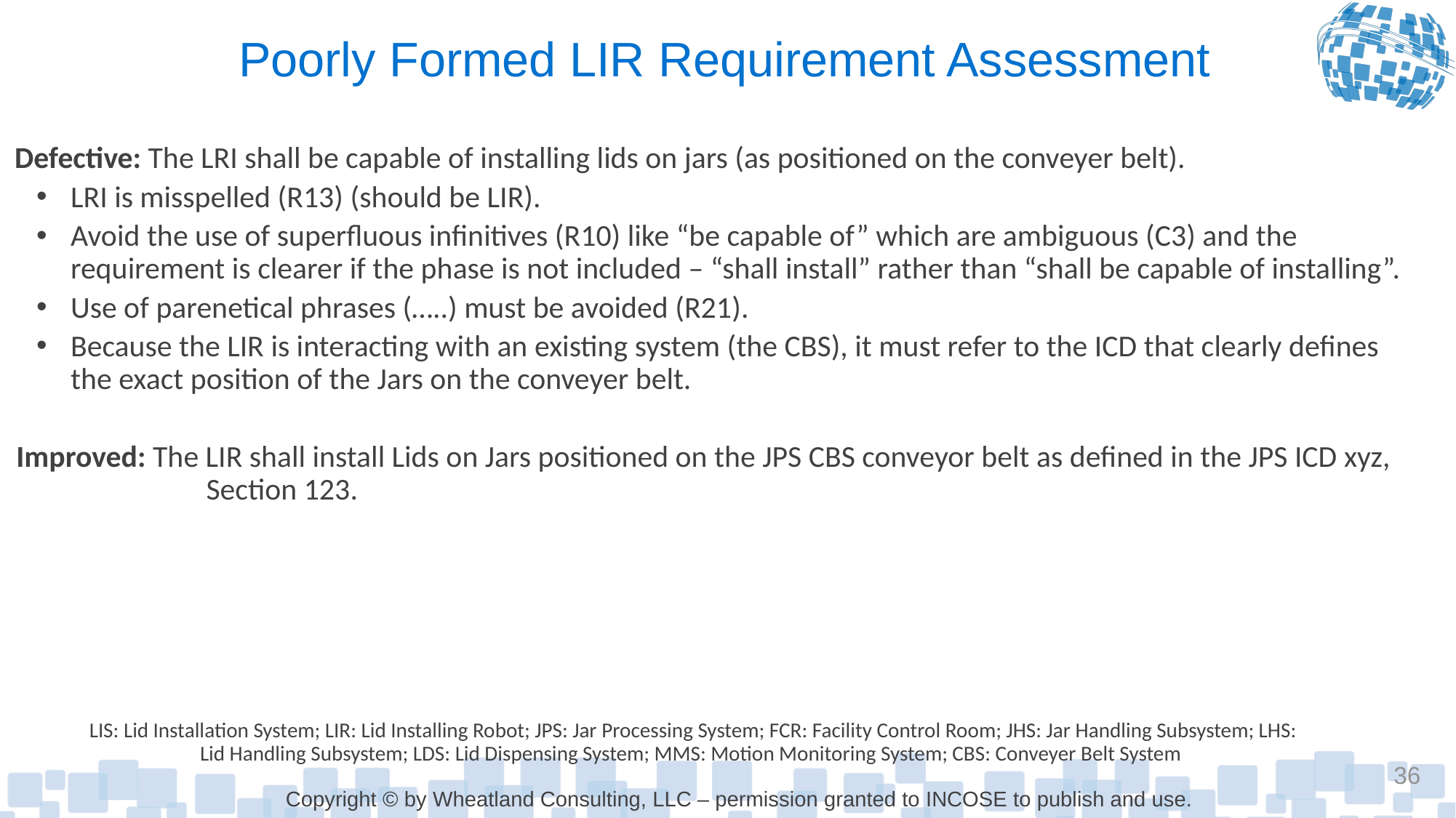

# Poorly Formed LIR Requirement Assessment
Defective: The LRI shall be capable of installing lids on jars (as positioned on the conveyer belt).
LRI is misspelled (R13) (should be LIR).
Avoid the use of superfluous infinitives (R10) like “be capable of” which are ambiguous (C3) and the requirement is clearer if the phase is not included – “shall install” rather than “shall be capable of installing”.
Use of parenetical phrases (…..) must be avoided (R21).
Because the LIR is interacting with an existing system (the CBS), it must refer to the ICD that clearly defines the exact position of the Jars on the conveyer belt.

Improved: The LIR shall install Lids on Jars positioned on the JPS CBS conveyor belt as defined in the JPS ICD xyz, Section 123.
LIS: Lid Installation System; LIR: Lid Installing Robot; JPS: Jar Processing System; FCR: Facility Control Room; JHS: Jar Handling Subsystem; LHS: Lid Handling Subsystem; LDS: Lid Dispensing System; MMS: Motion Monitoring System; CBS: Conveyer Belt System
36
Copyright © by Wheatland Consulting, LLC – permission granted to INCOSE to publish and use.